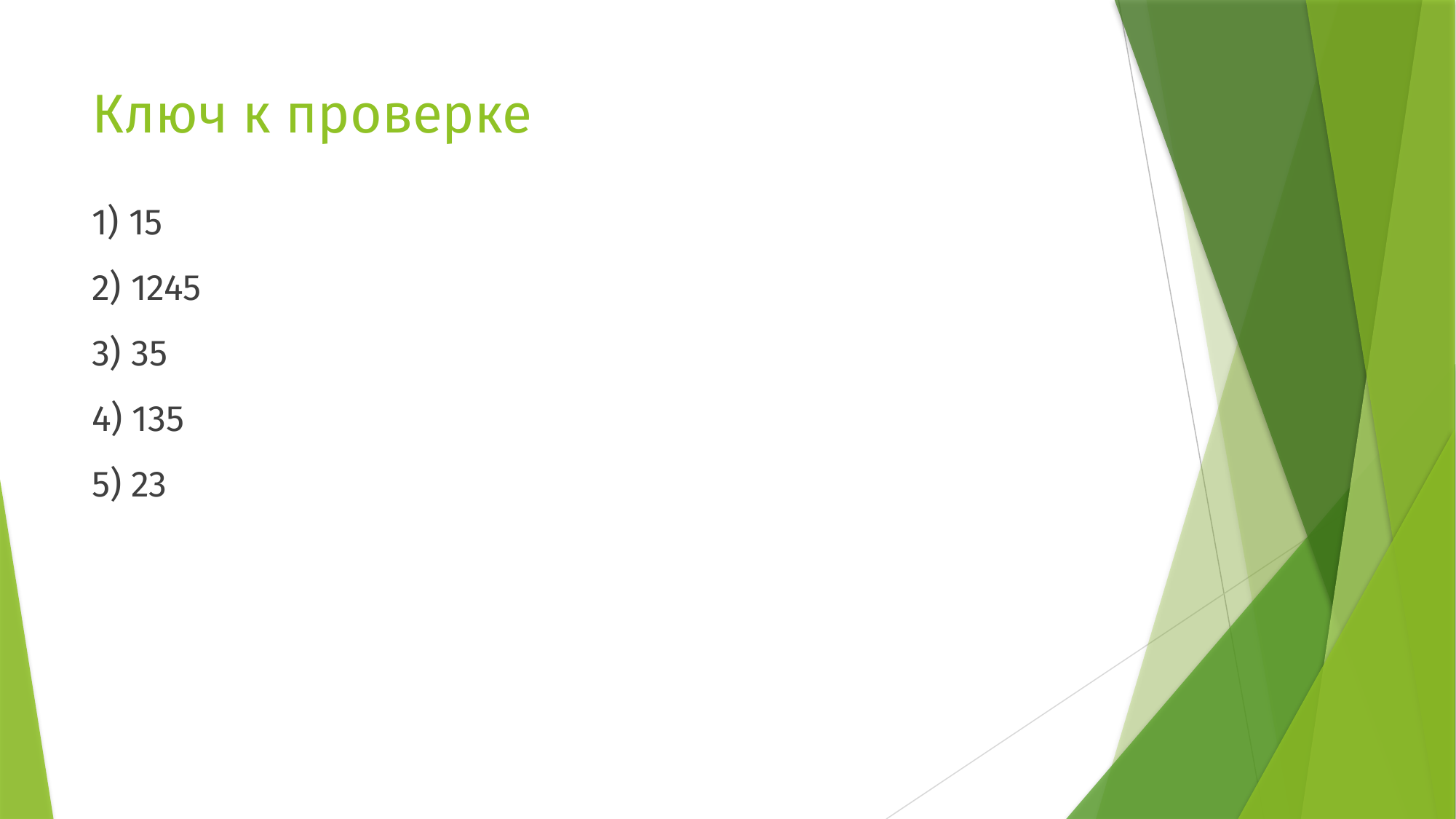

# Ключ к проверке
1) 15
2) 1245
3) 35
4) 135
5) 23